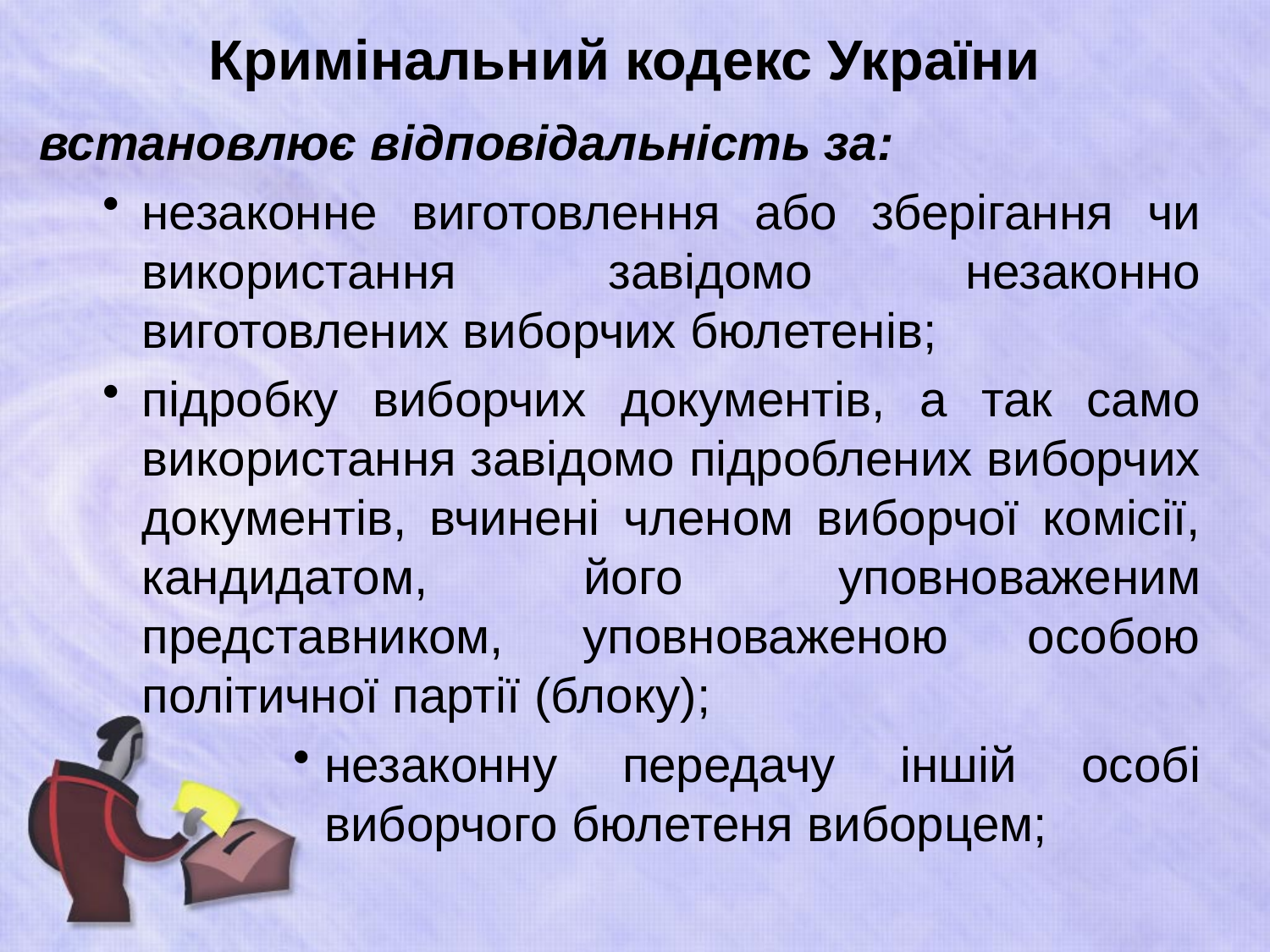

# Кримінальний кодекс України
встановлює відповідальність за:
незаконне виготовлення або зберігання чи використання завідомо незаконно виготовлених виборчих бюлетенів;
підробку виборчих документів, а так само використання завідомо підроблених виборчих документів, вчинені членом виборчої комісії, кандидатом, його уповноваженим представником, уповноваженою особою політичної партії (блоку);
незаконну передачу іншій особі виборчого бюлетеня виборцем;